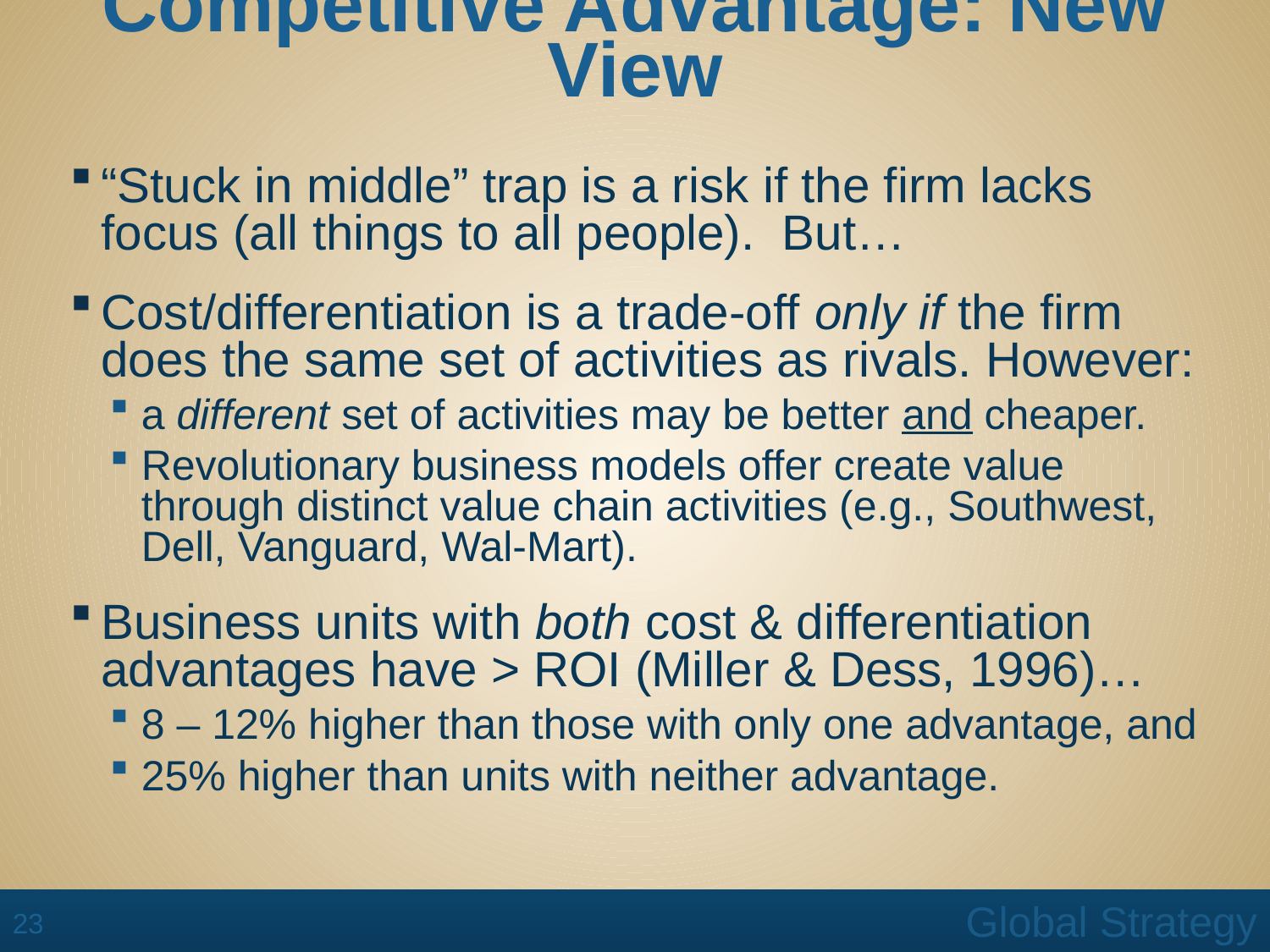

# Competitive Advantage: New View
“Stuck in middle” trap is a risk if the firm lacks focus (all things to all people).  But…
Cost/differentiation is a trade-off only if the firm does the same set of activities as rivals. However:
a different set of activities may be better and cheaper.
Revolutionary business models offer create value through distinct value chain activities (e.g., Southwest, Dell, Vanguard, Wal-Mart).
Business units with both cost & differentiation advantages have > ROI (Miller & Dess, 1996)…
8 – 12% higher than those with only one advantage, and
25% higher than units with neither advantage.